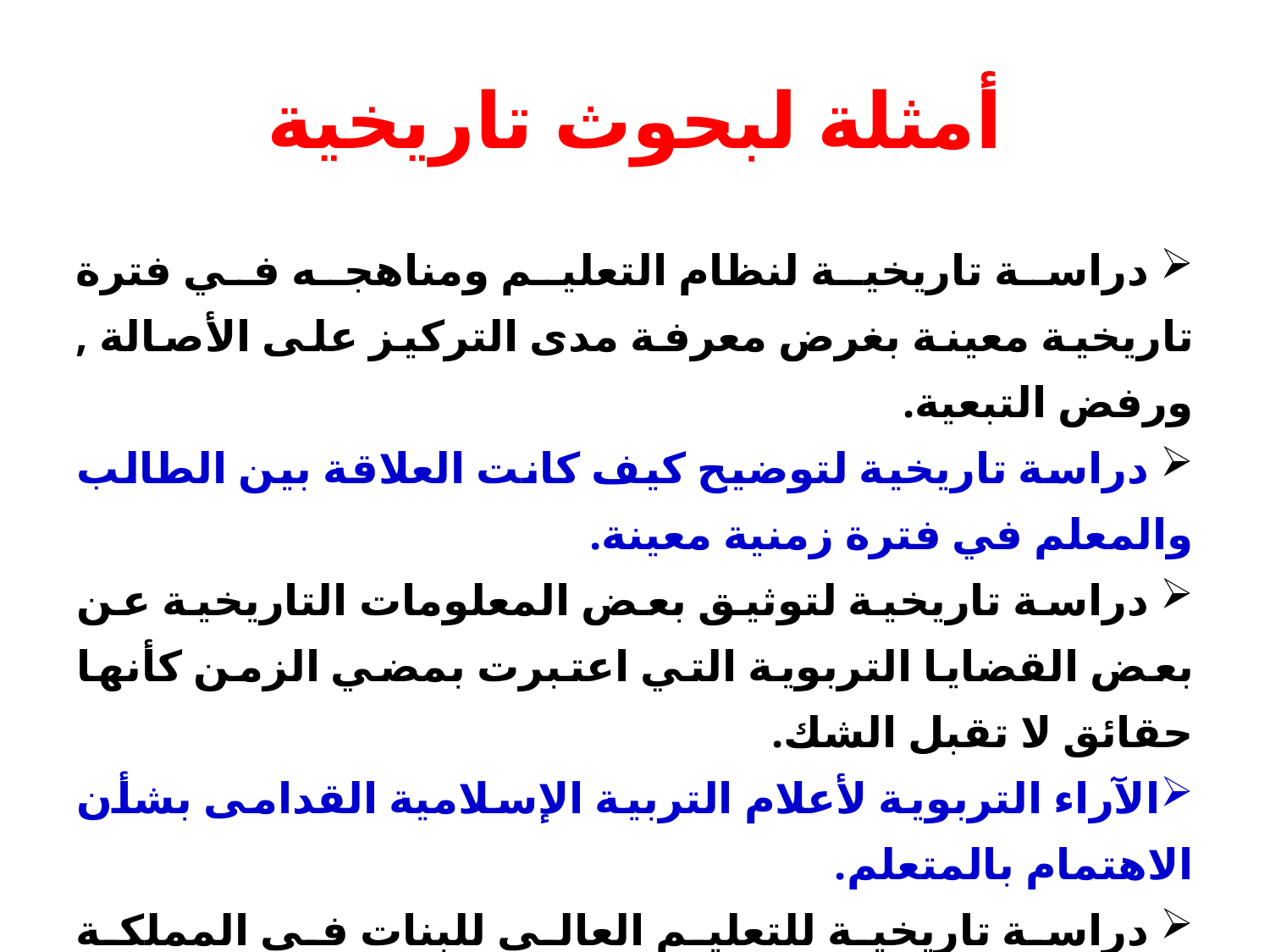

# أمثلة لبحوث تاريخية
 دراسة تاريخية لنظام التعليم ومناهجه في فترة تاريخية معينة بغرض معرفة مدى التركيز على الأصالة , ورفض التبعية.
 دراسة تاريخية لتوضيح كيف كانت العلاقة بين الطالب والمعلم في فترة زمنية معينة.
 دراسة تاريخية لتوثيق بعض المعلومات التاريخية عن بعض القضايا التربوية التي اعتبرت بمضي الزمن كأنها حقائق لا تقبل الشك.
الآراء التربوية لأعلام التربية الإسلامية القدامى بشأن الاهتمام بالمتعلم.
 دراسة تاريخية للتعليم العالي للبنات في المملكة العربية السعودية.
 دراسة تاريخية لإعداد معلم التعليم الابتدائي في المملكة العربية السعودية.